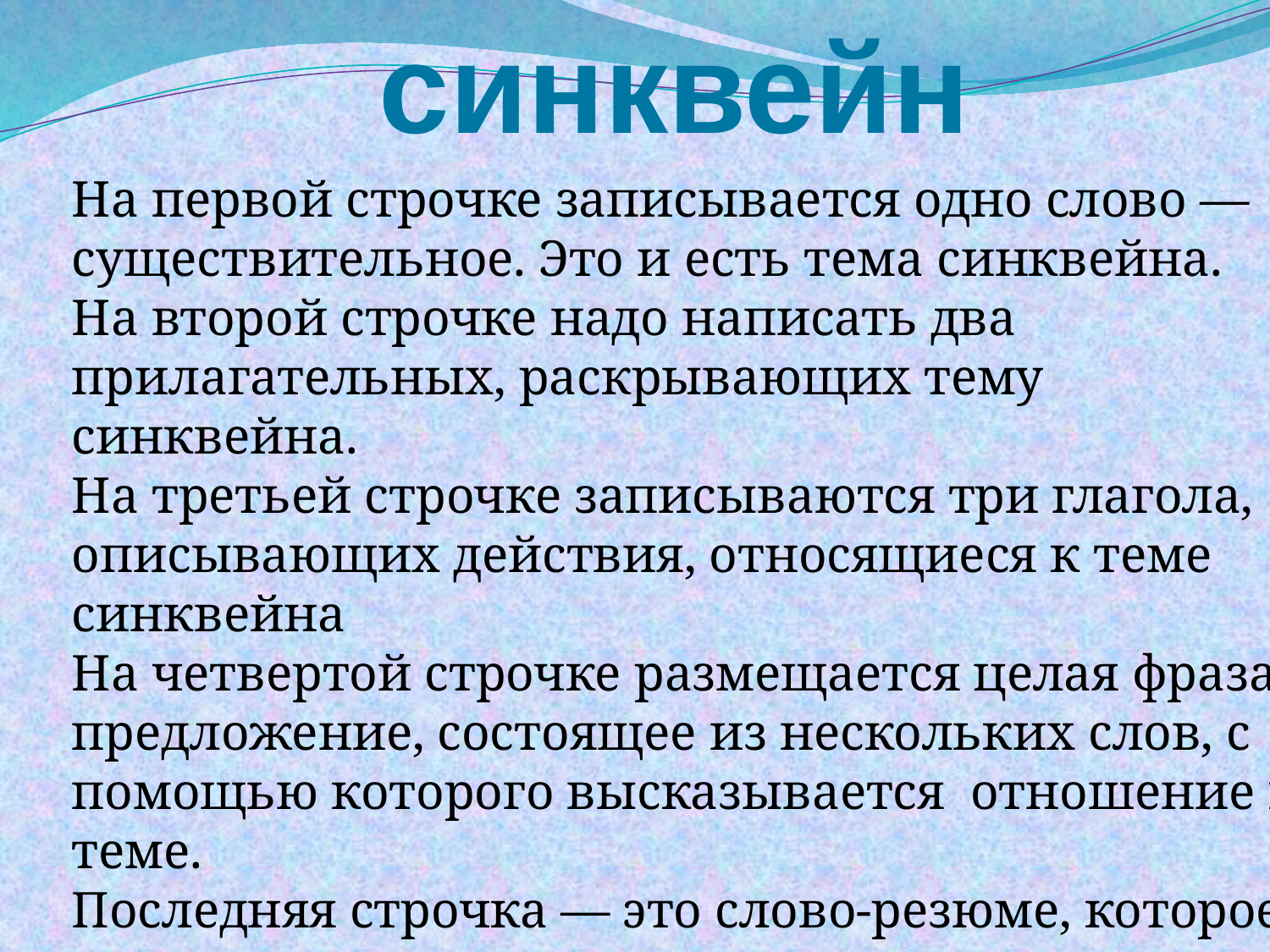

синквейн
На первой строчке записывается одно слово — существительное. Это и есть тема синквейна.
На второй строчке надо написать два прилагательных, раскрывающих тему синквейна.
На третьей строчке записываются три глагола, описывающих действия, относящиеся к теме синквейна
На четвертой строчке размещается целая фраза, предложение, состоящее из нескольких слов, с помощью которого высказывается  отношение к теме.
Последняя строчка — это слово-резюме, которое  дает новую интерпретацию темы, позволяет выразить личное отношение.